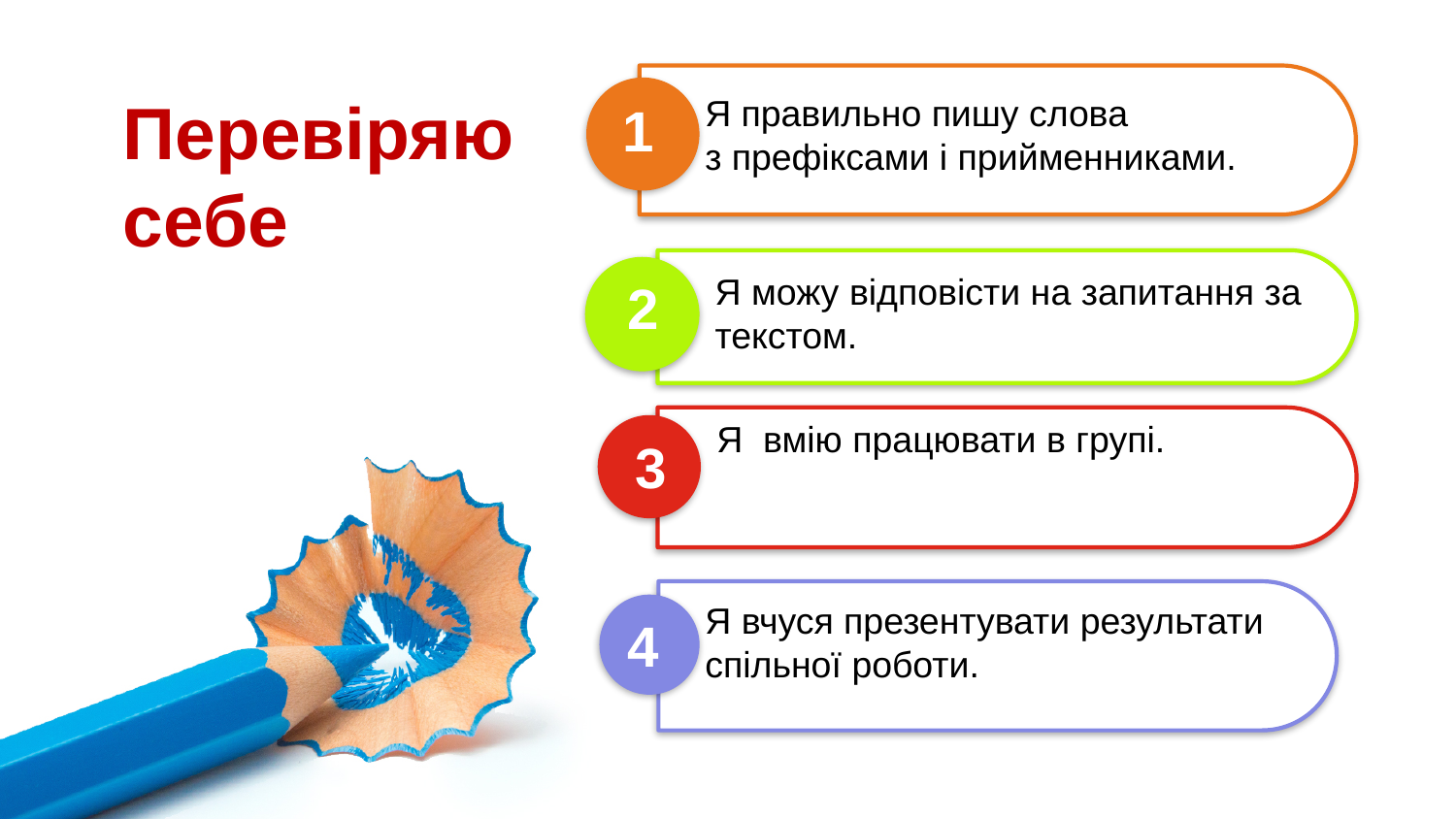

Перевіряю себе

Я правильно пишу слова
з префіксами і прийменниками.

1

Я можу відповісти на запитання за
текстом.
2

Я  вмію працювати в групі.

3
Я вчуся презентувати результати
спільної роботи.

4